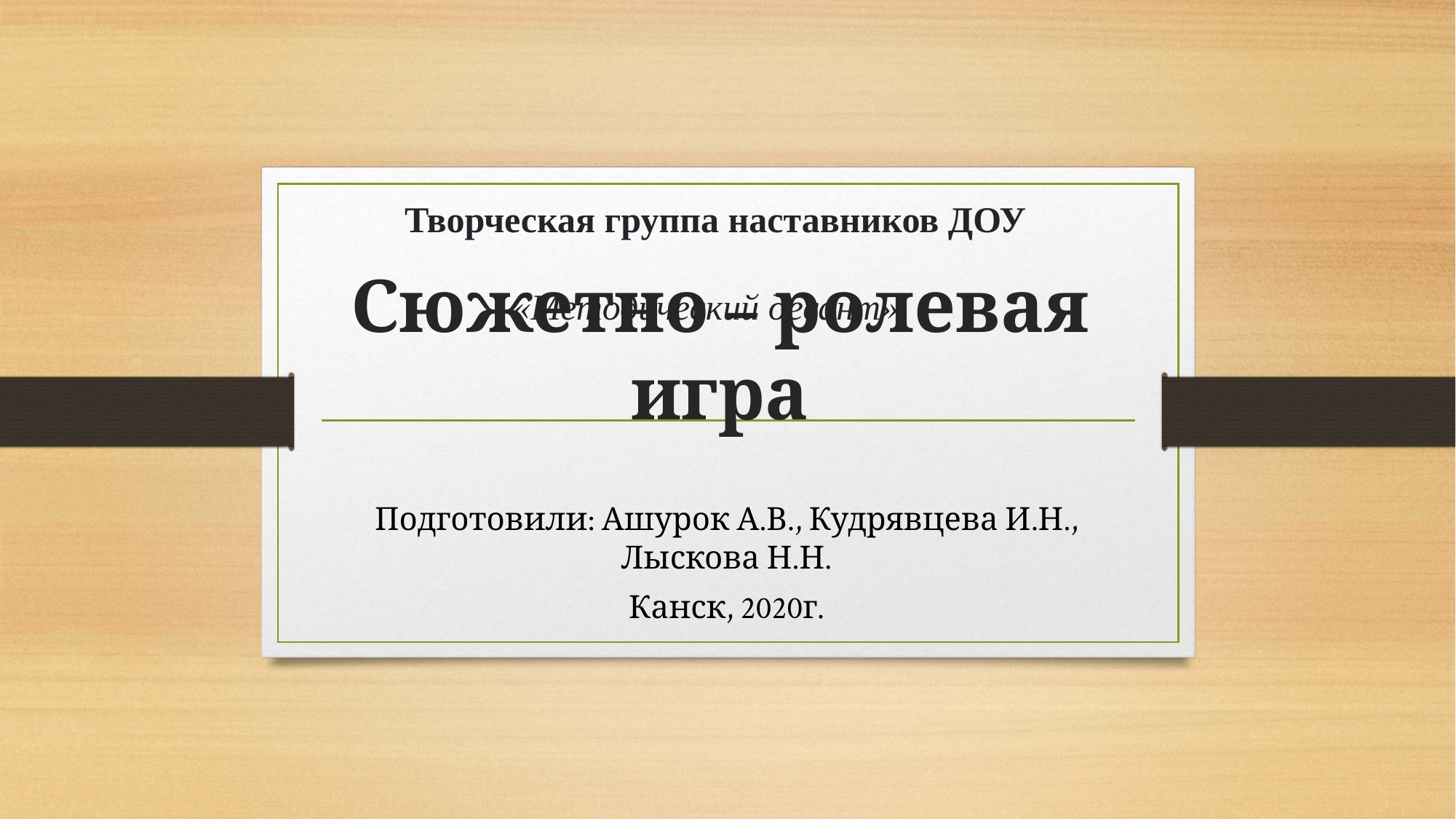

Творческая группа наставников ДОУ
# Сюжетно – ролевая игра
«Методический десант»
Подготовили: Ашурок А.В., Кудрявцева И.Н., Лыскова Н.Н.
Канск, 2020г.